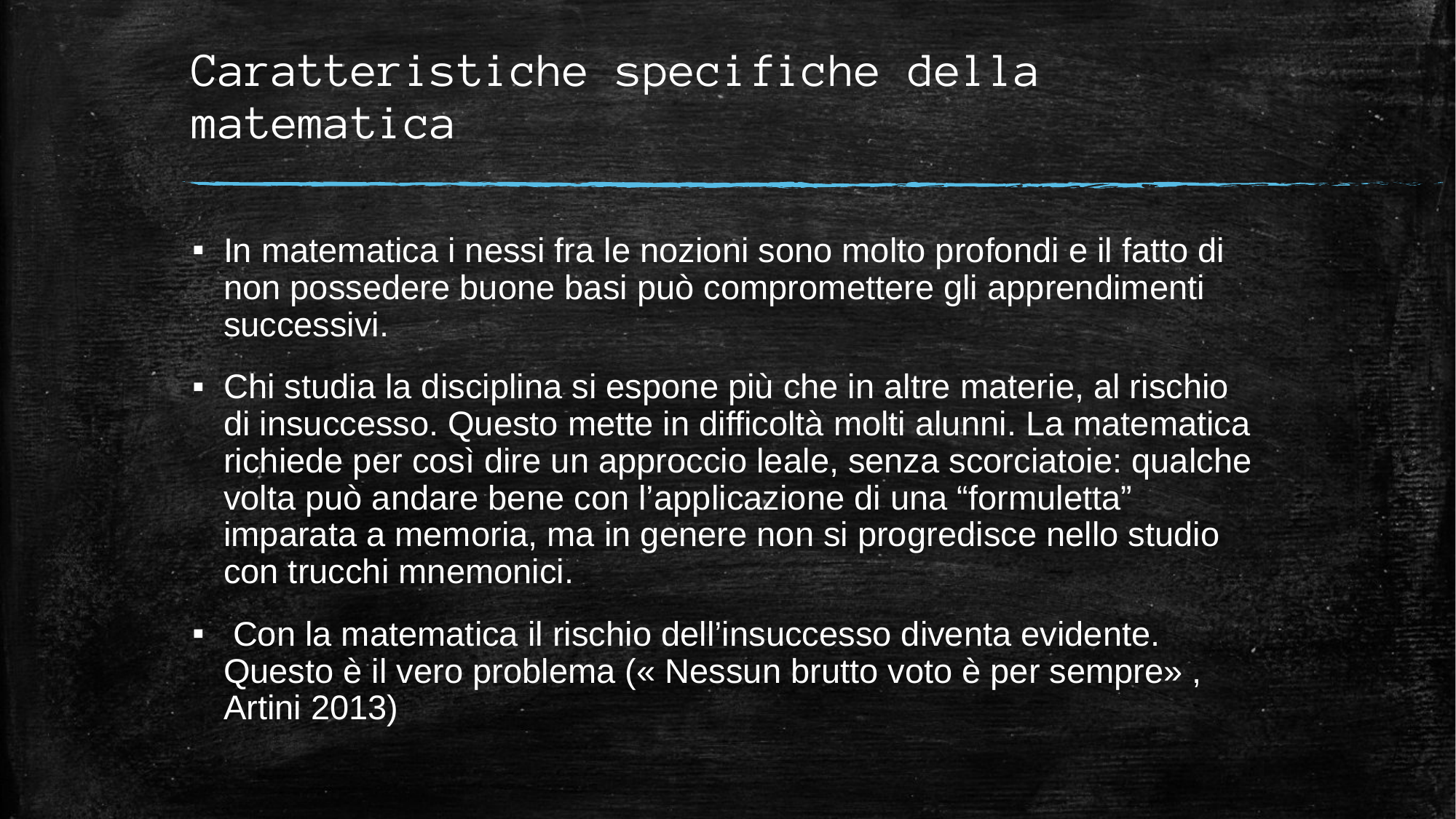

# Caratteristiche specifiche della matematica
In matematica i nessi fra le nozioni sono molto profondi e il fatto di non possedere buone basi può compromettere gli apprendimenti successivi.
Chi studia la disciplina si espone più che in altre materie, al rischio di insuccesso. Questo mette in difficoltà molti alunni. La matematica richiede per così dire un approccio leale, senza scorciatoie: qualche volta può andare bene con l’applicazione di una “formuletta” imparata a memoria, ma in genere non si progredisce nello studio con trucchi mnemonici.
 Con la matematica il rischio dell’insuccesso diventa evidente. Questo è il vero problema (« Nessun brutto voto è per sempre» , Artini 2013)